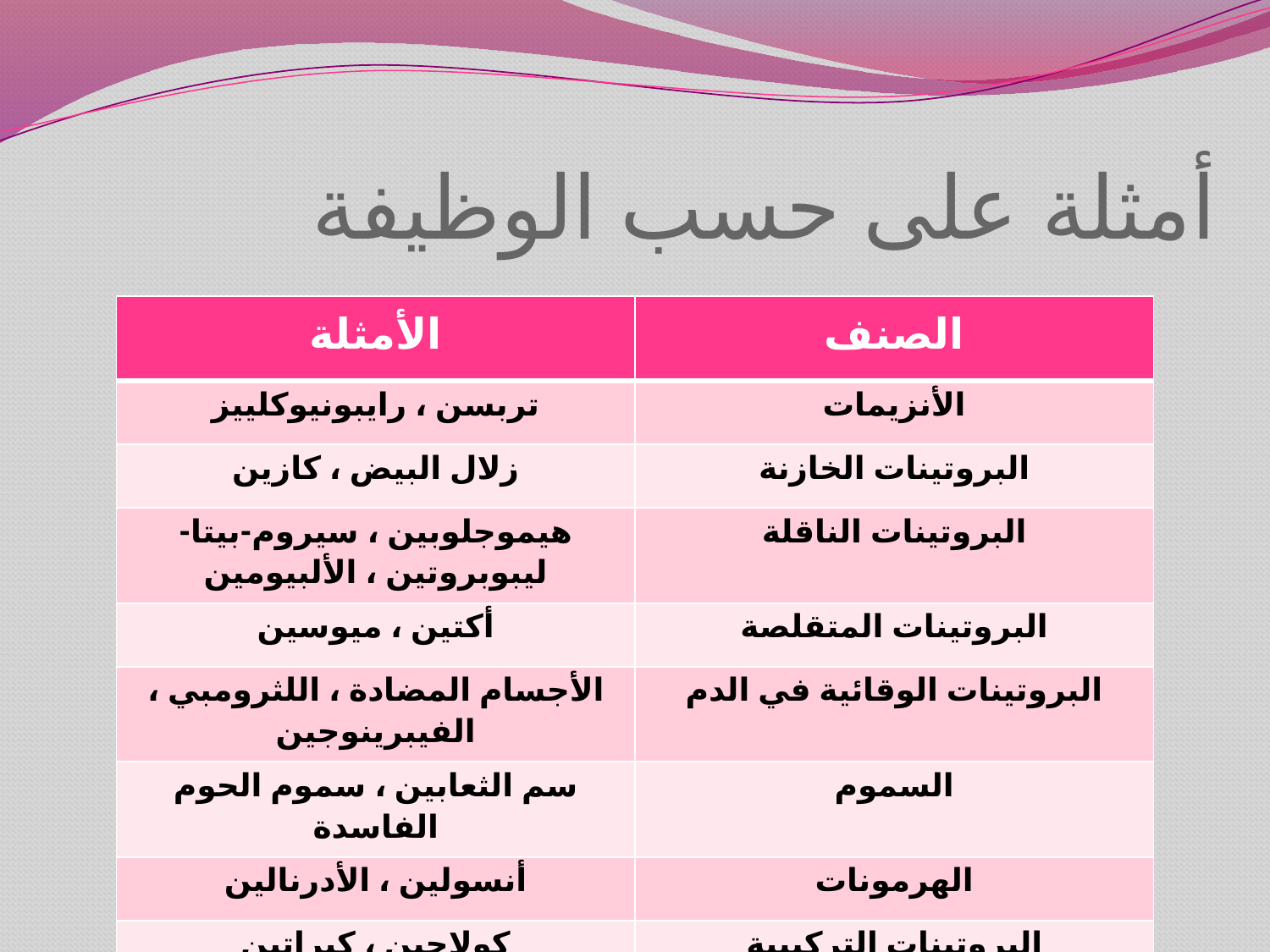

# أمثلة على حسب الوظيفة
| الأمثلة | الصنف |
| --- | --- |
| تربسن ، رايبونيوكلييز | الأنزيمات |
| زلال البيض ، كازين | البروتينات الخازنة |
| هيموجلوبين ، سيروم-بيتا-ليبوبروتين ، الألبيومين | البروتينات الناقلة |
| أكتين ، ميوسين | البروتينات المتقلصة |
| الأجسام المضادة ، اللثرومبي ، الفيبرينوجين | البروتينات الوقائية في الدم |
| سم الثعابين ، سموم الحوم الفاسدة | السموم |
| أنسولين ، الأدرنالين | الهرمونات |
| كولاجين ، كيراتين | البروتينات التركيبية |